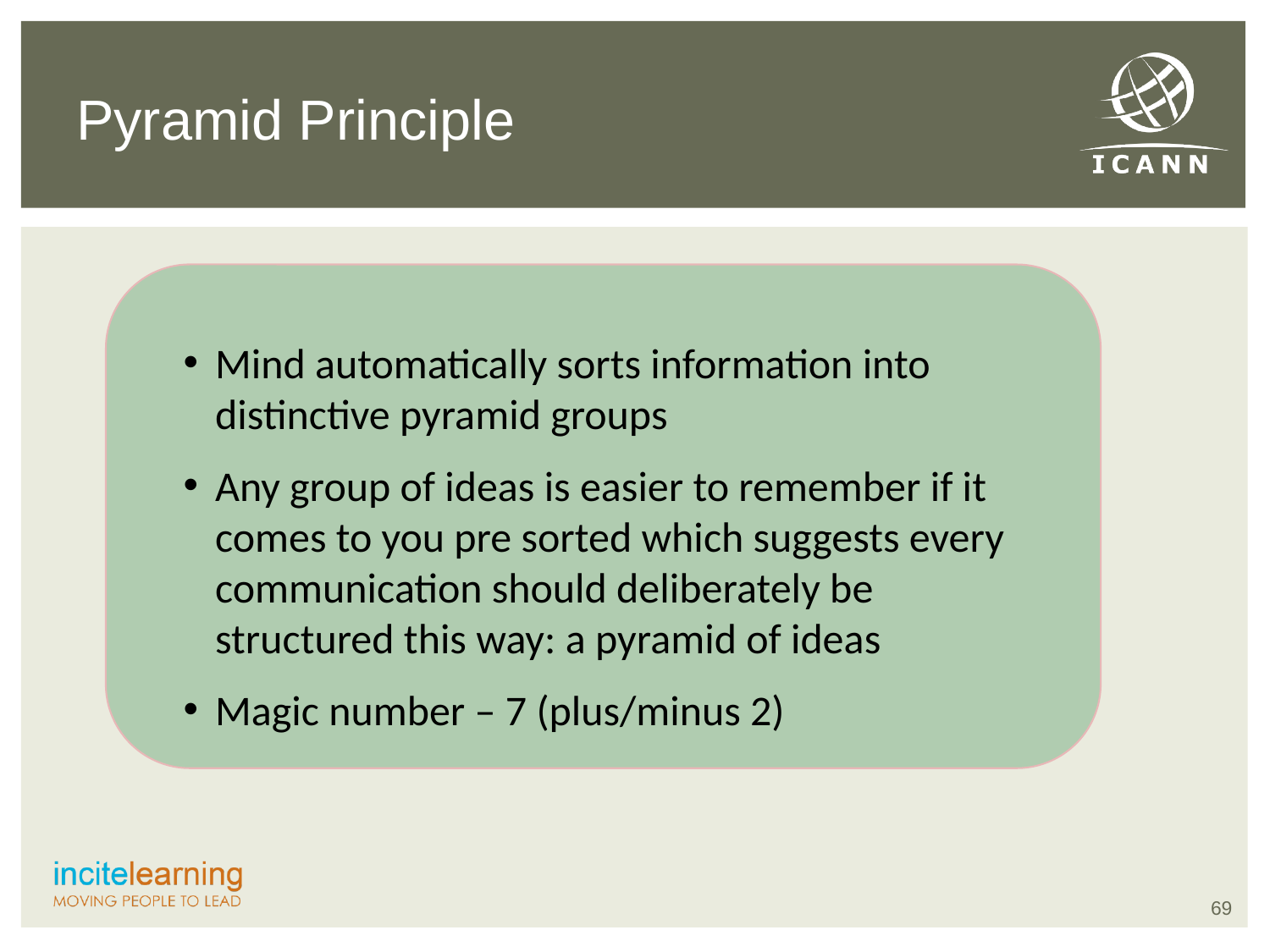

Pyramid Principle

Mind automatically sorts information into distinctive pyramid groups
Any group of ideas is easier to remember if it comes to you pre sorted which suggests every communication should deliberately be structured this way: a pyramid of ideas
Magic number – 7 (plus/minus 2)

69